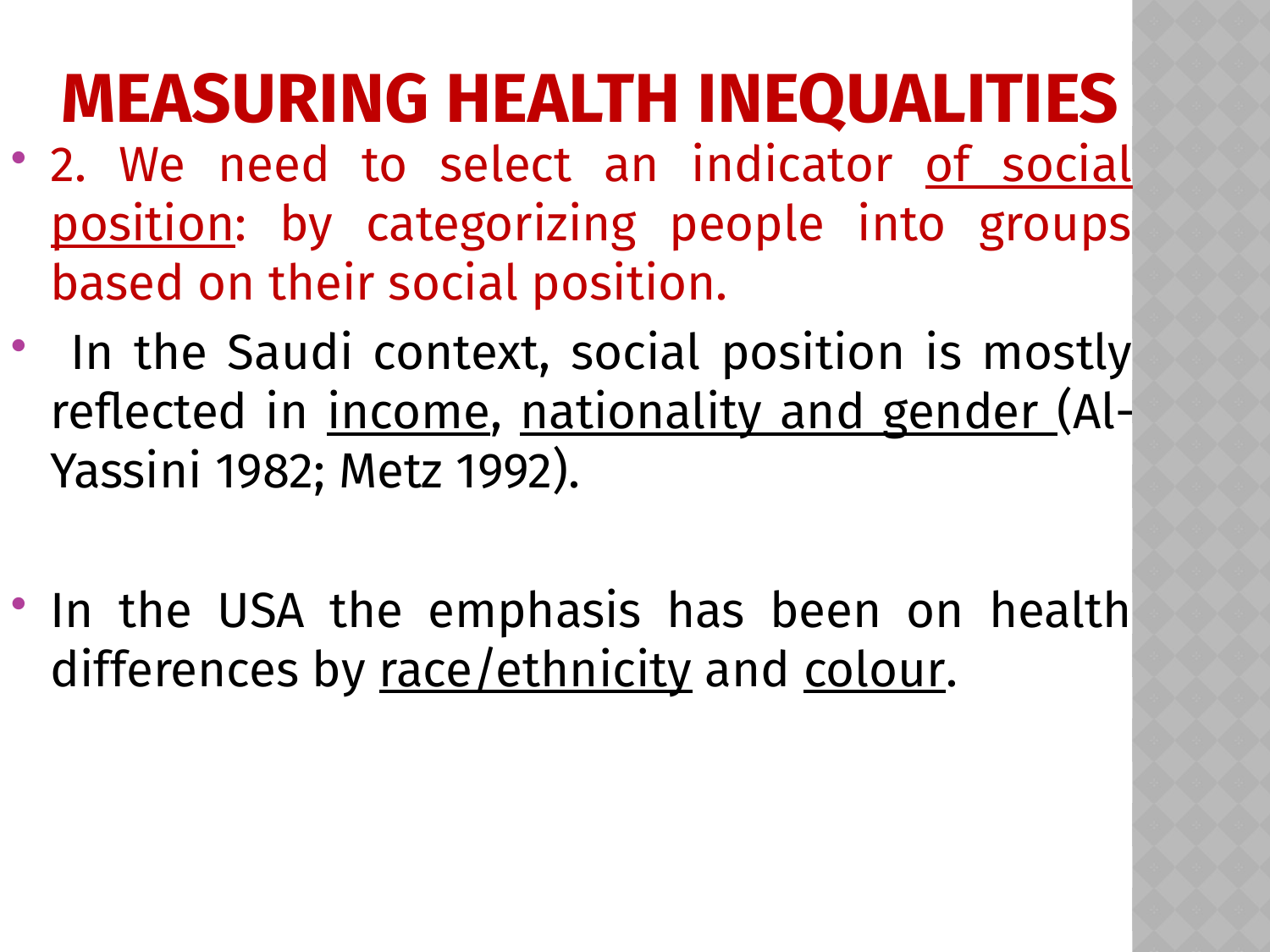

# Measuring health inequalities
2. We need to select an indicator of social position: by categorizing people into groups based on their social position.
 In the Saudi context, social position is mostly reflected in income, nationality and gender (Al-Yassini 1982; Metz 1992).

In the USA the emphasis has been on health differences by race/ethnicity and colour.